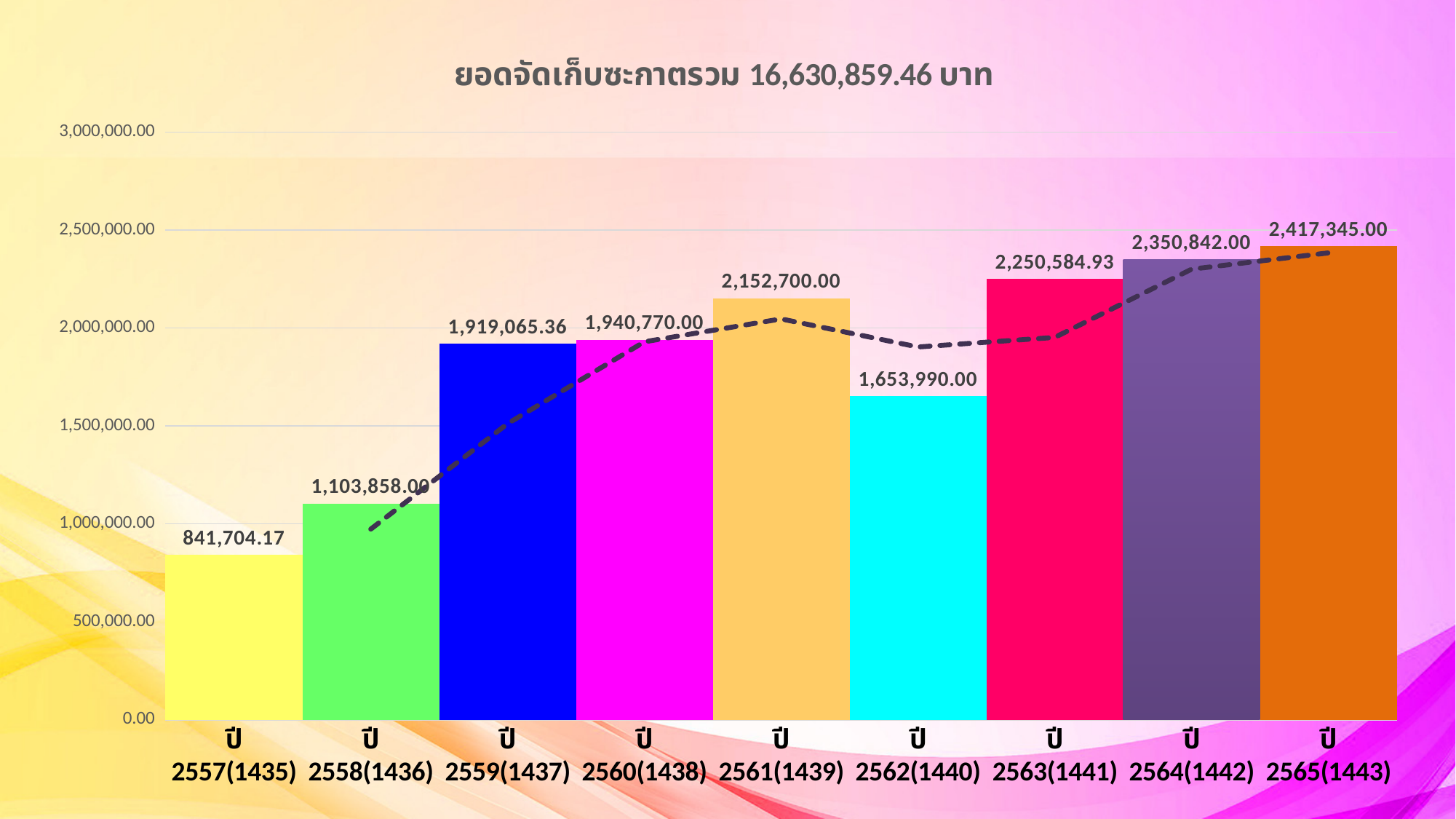

### Chart: ยอดจัดเก็บซะกาตรวม 16,630,859.46 บาท

| Category | ยอดจัดเก็บซะกาต |
|---|---|
| ปี 2557(1435) | 841704.17 |
| ปี 2558(1436) | 1103858.0 |
| ปี 2559(1437) | 1919065.36 |
| ปี 2560(1438) | 1940770.0 |
| ปี 2561(1439) | 2152700.0 |
| ปี 2562(1440) | 1653990.0 |
| ปี 2563(1441) | 2250584.93 |
| ปี 2564(1442) | 2350842.0 |
| ปี 2565(1443) | 2417345.0 |